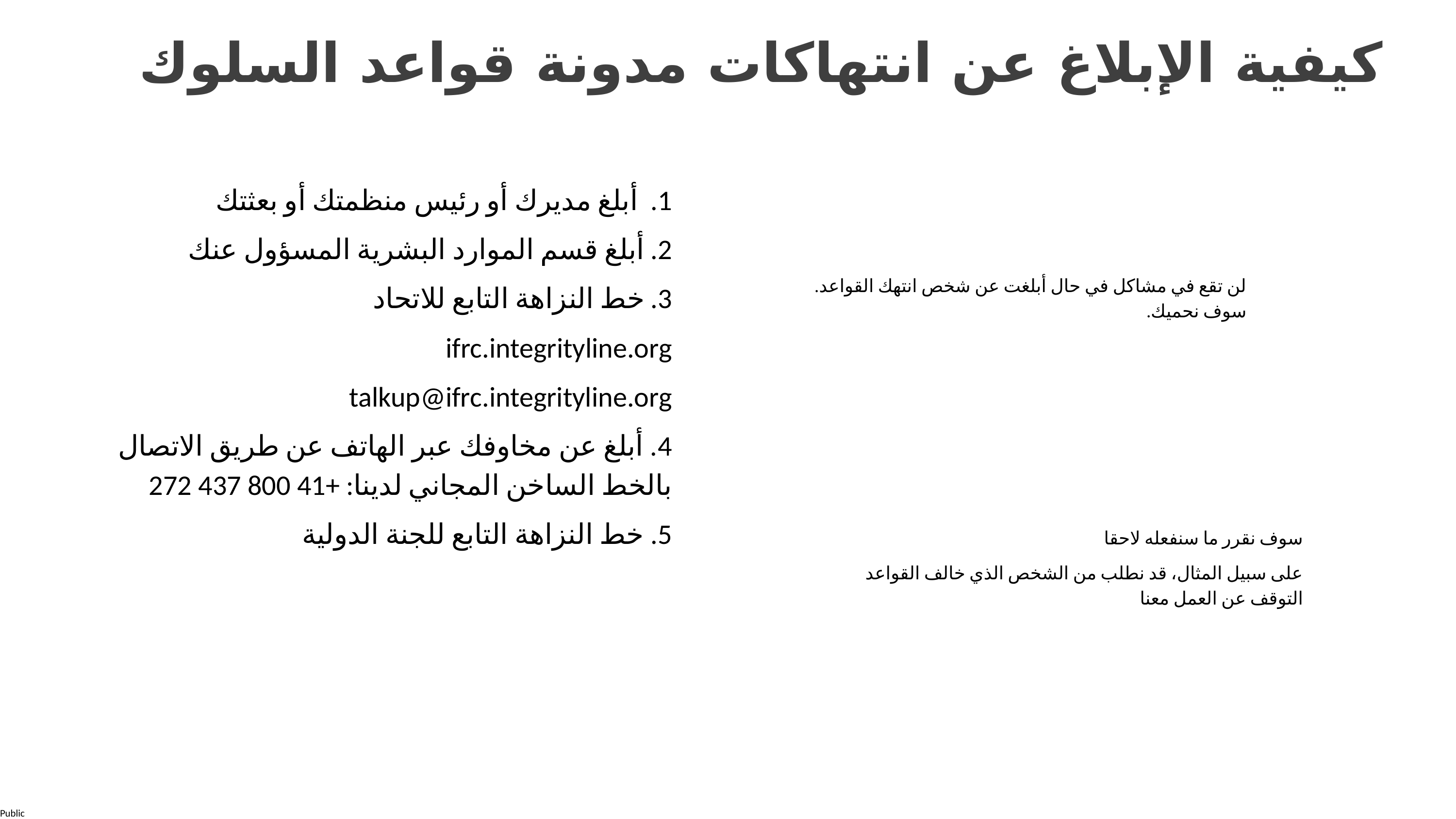

كيفية الإبلاغ عن انتهاكات مدونة قواعد السلوك
 أبلغ مديرك أو رئيس منظمتك أو بعثتك
أبلغ قسم الموارد البشرية المسؤول عنك
خط النزاهة التابع للاتحاد
ifrc.integrityline.org
talkup@ifrc.integrityline.org
4. أبلغ عن مخاوفك عبر الهاتف عن طريق الاتصال بالخط الساخن المجاني لدينا: +41 800 437 272
5. خط النزاهة التابع للجنة الدولية ./
لن تقع في مشاكل في حال أبلغت عن شخص انتهك القواعد. سوف نحميك.
سوف نقرر ما سنفعله لاحقا
على سبيل المثال، قد نطلب من الشخص الذي خالف القواعد التوقف عن العمل معنا